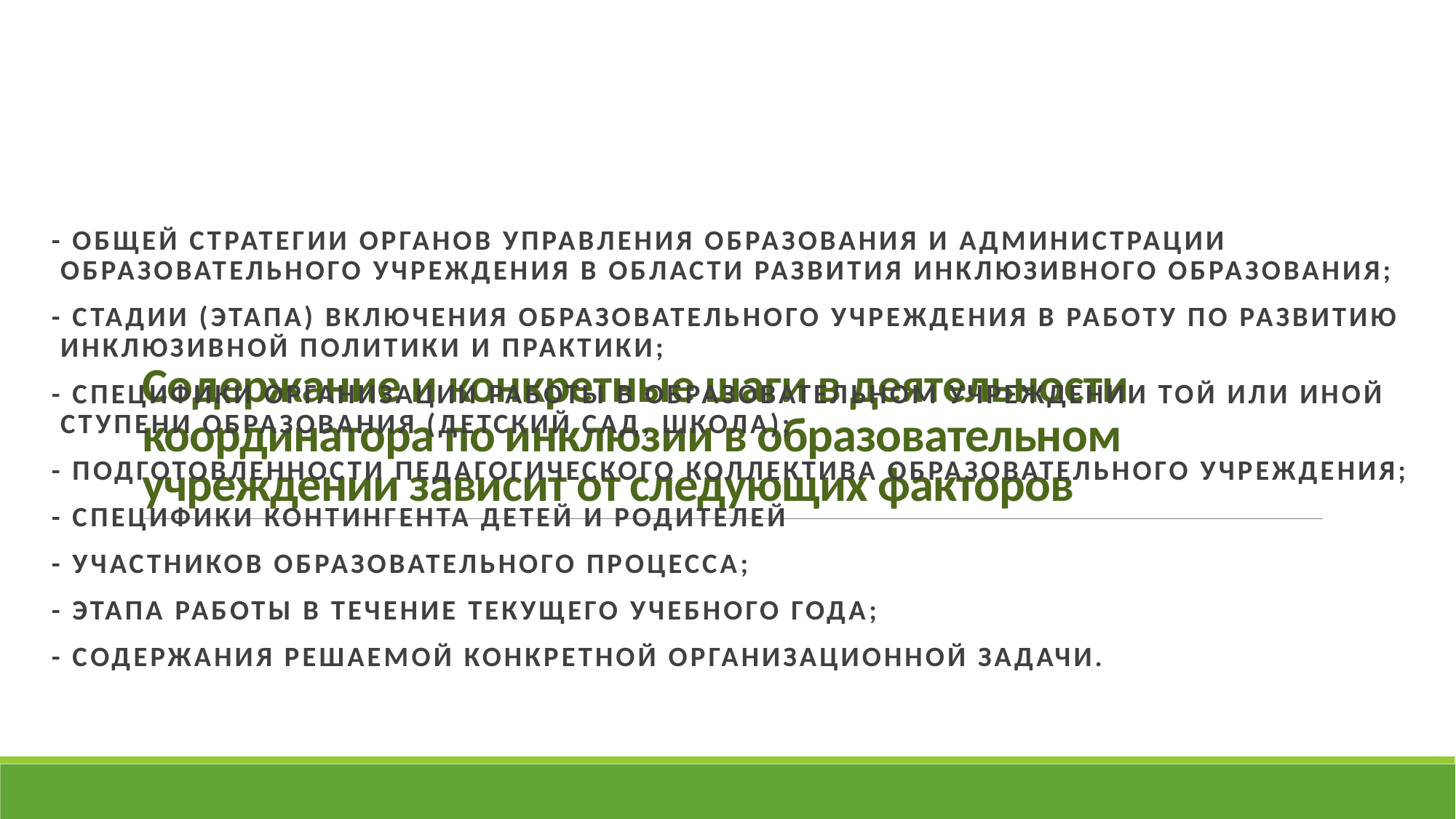

Содержание и конкретные шаги в деятельности координатора по инклюзии в образовательном учреждении зависит от следующих факторов
- общей стратегии органов управления образования и администрации образовательного учреждения в области развития инклюзивного образования;
- стадии (этапа) включения образовательного учреждения в работу по развитию инклюзивной политики и практики;
- специфики организации работы в образовательном учреждении той или иной ступени образования (детский сад, школа);
- подготовленности педагогического коллектива образовательного учреждения;
- специфики контингента детей и родителей
- участников образовательного процесса;
- этапа работы в течение текущего учебного года;
- содержания решаемой конкретной организационной задачи.